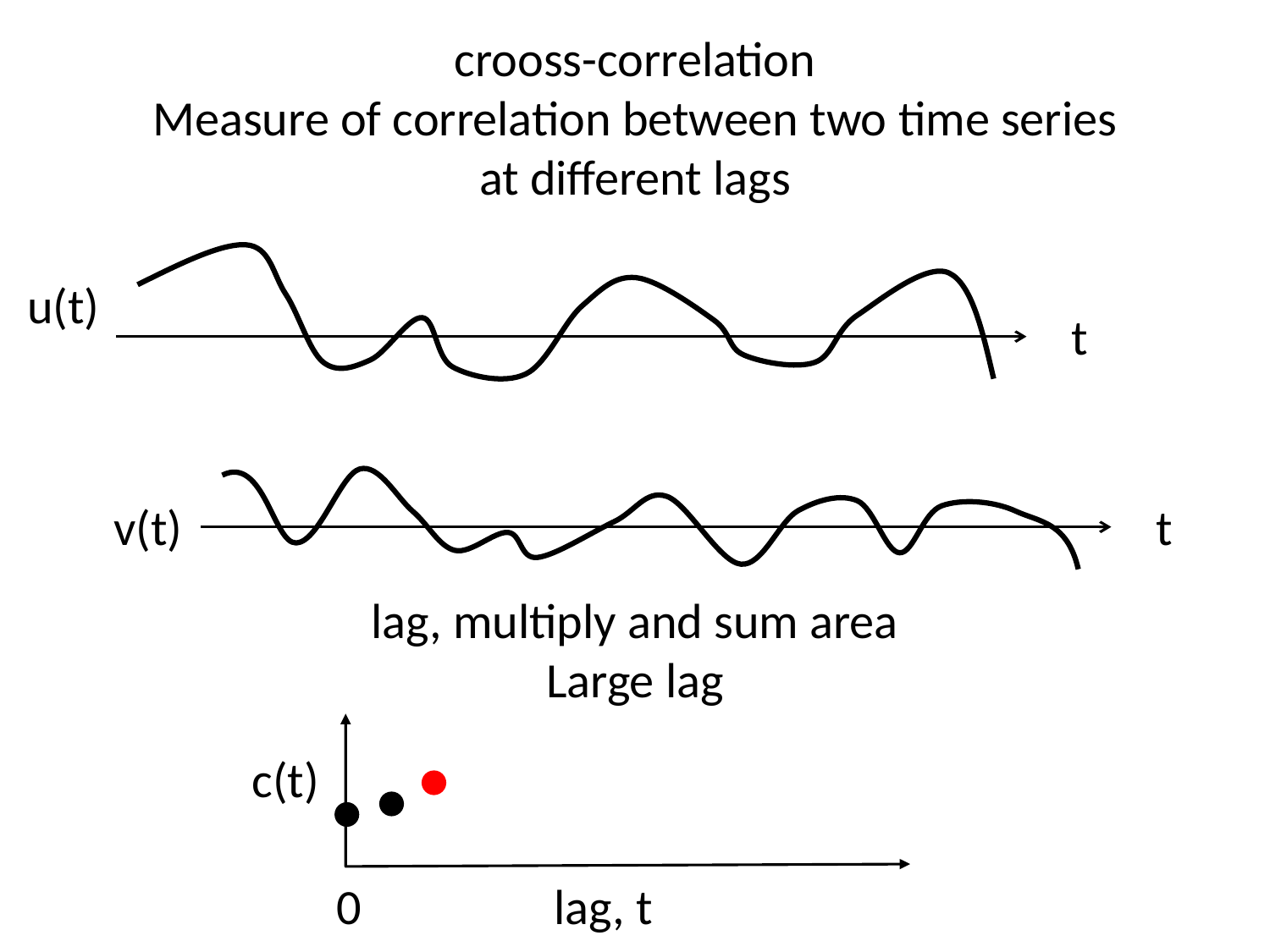

crooss-correlation
Measure of correlation between two time series
at different lags

u(t)
t

v(t)
t
lag, multiply and sum area
Large lag

c(t)

0
lag, t